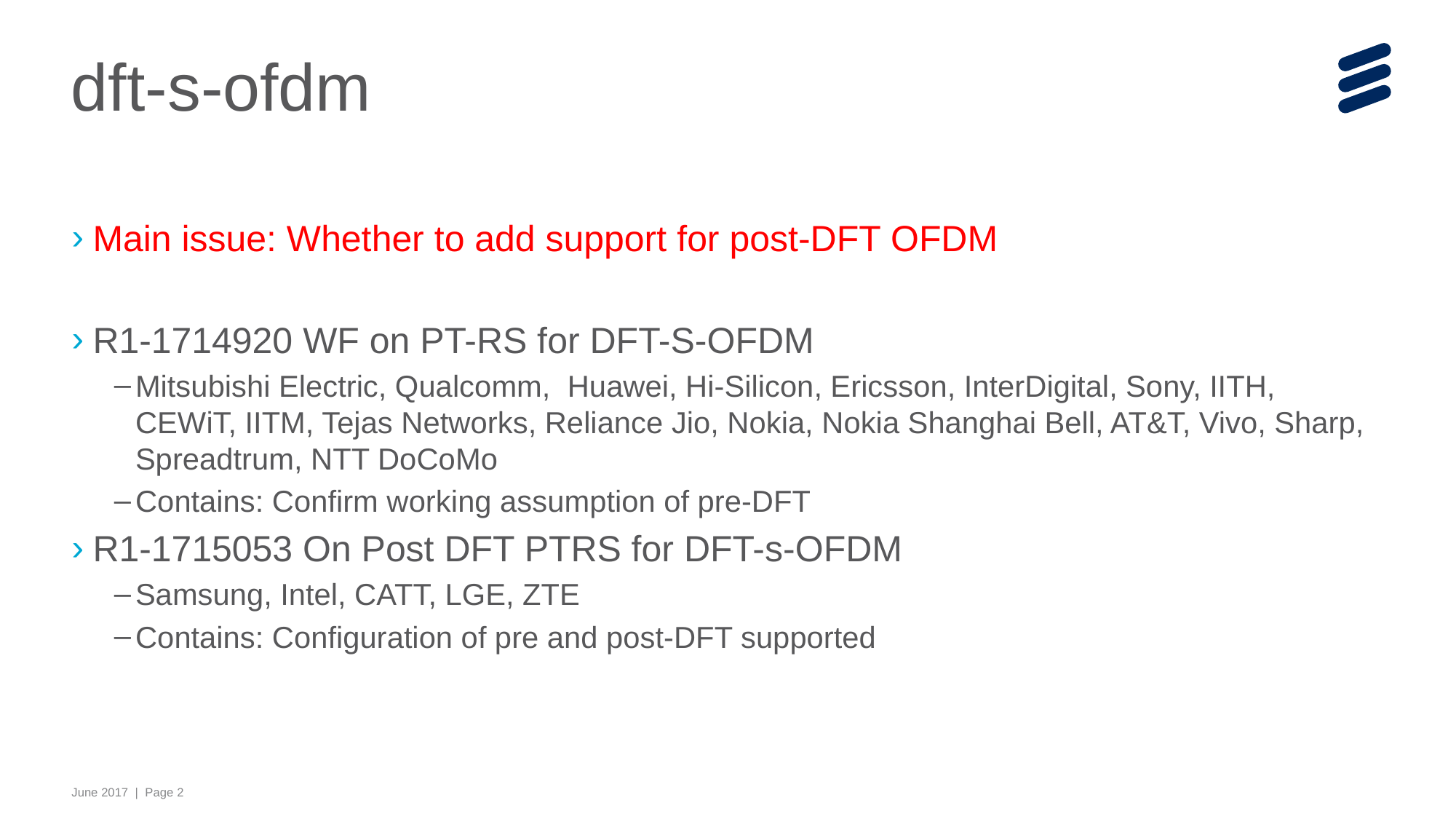

# dft-s-ofdm
Main issue: Whether to add support for post-DFT OFDM

R1-1714920 WF on PT-RS for DFT-S-OFDM
Mitsubishi Electric, Qualcomm,  Huawei, Hi-Silicon, Ericsson, InterDigital, Sony, IITH, CEWiT, IITM, Tejas Networks, Reliance Jio, Nokia, Nokia Shanghai Bell, AT&T, Vivo, Sharp, Spreadtrum, NTT DoCoMo
Contains: Confirm working assumption of pre-DFT
R1-1715053 On Post DFT PTRS for DFT-s-OFDM
Samsung, Intel, CATT, LGE, ZTE
Contains: Configuration of pre and post-DFT supported